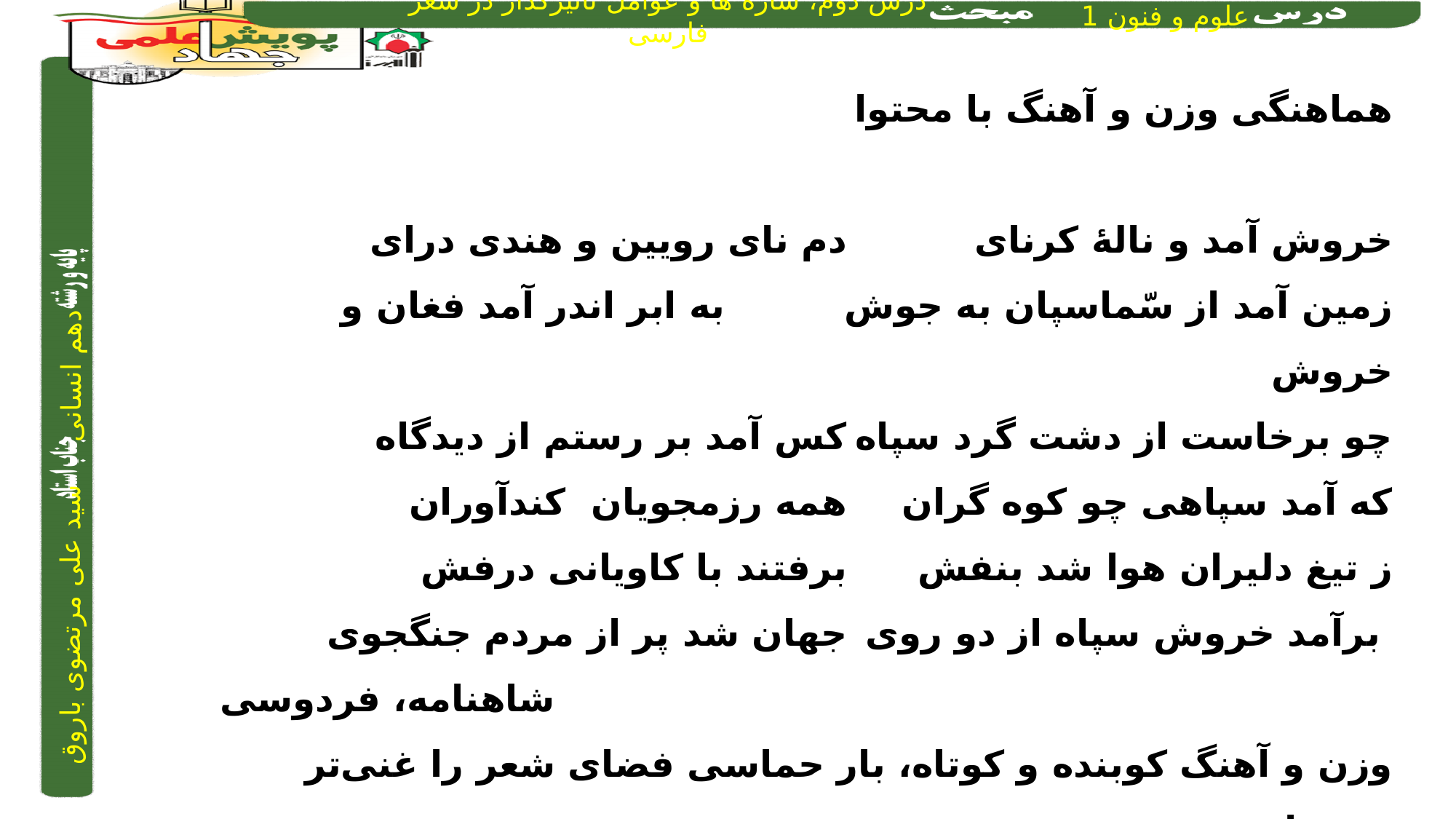

هماهنگی وزن و آهنگ با محتوا

خروش آمد و نالۀ کرنای 			دم نای رویین و هندی درای
زمین آمد از سّماسپان به جوش		 به ابر اندر آمد فغان و خروش
چو برخاست از دشت گرد سپاه		کس آمد بر رستم از دیدگاه
که آمد سپاهی چو کوه گران 		همه رزمجویان  کندآوران
ز تیغ دلیران هوا شد بنفش 		برفتند با کاویانی درفش
 برآمد خروش سپاه از دو روی 		جهان شد پر از مردم جنگجوی
شاهنامه، فردوسی
وزن و آهنگ کوبنده و کوتاه، بار حماسی فضای شعر را غنی‌تر می‌سازد